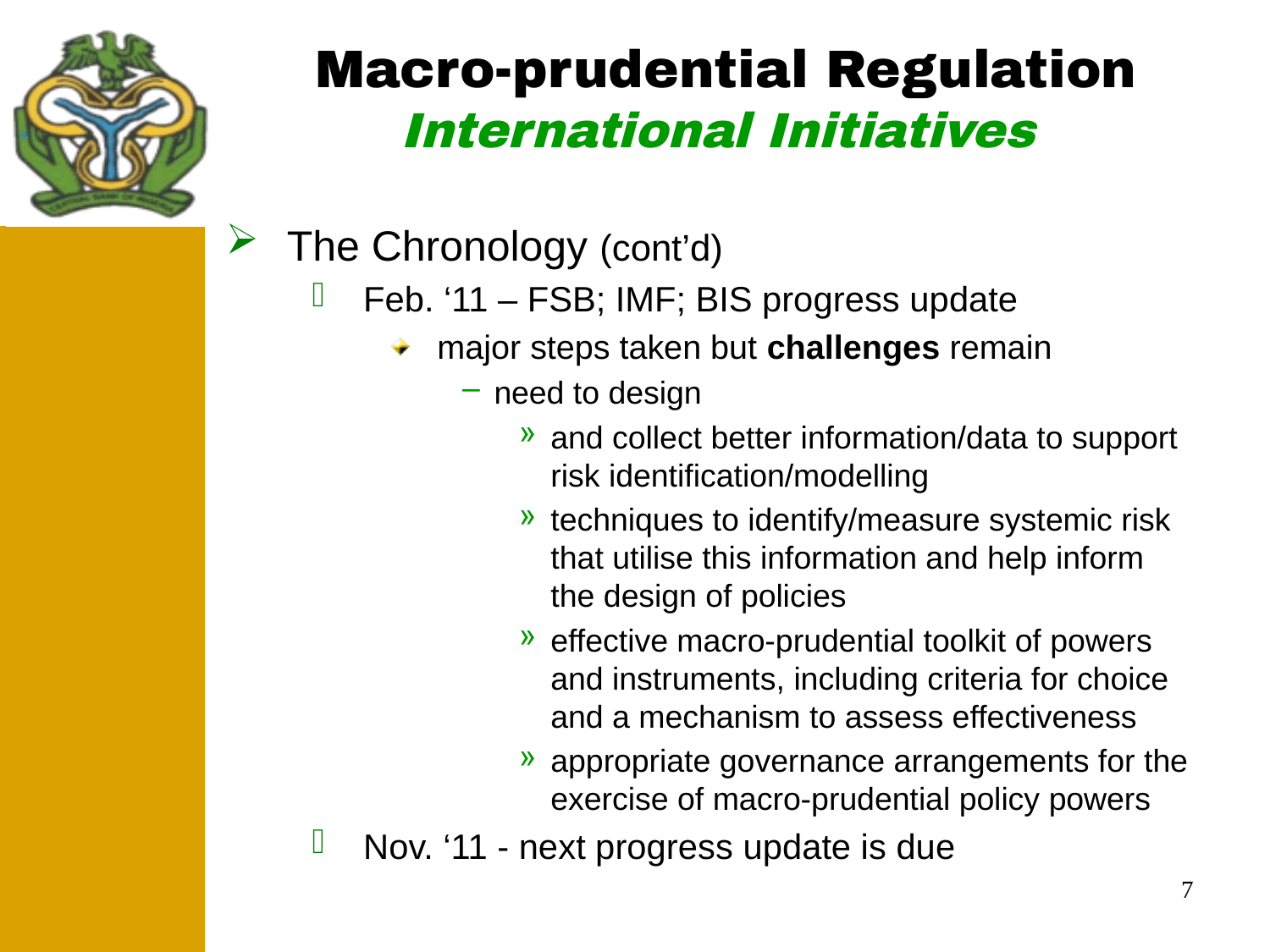

Macro-prudential Regulation
International Initiatives
#
 After
The Chronology (cont’d)
Feb. ‘11 – FSB; IMF; BIS progress update
major steps taken but challenges remain
need to design
and collect better information/data to support risk identification/modelling
techniques to identify/measure systemic risk that utilise this information and help inform the design of policies
effective macro-prudential toolkit of powers and instruments, including criteria for choice and a mechanism to assess effectiveness
appropriate governance arrangements for the exercise of macro-prudential policy powers
Nov. ‘11 - next progress update is due

7